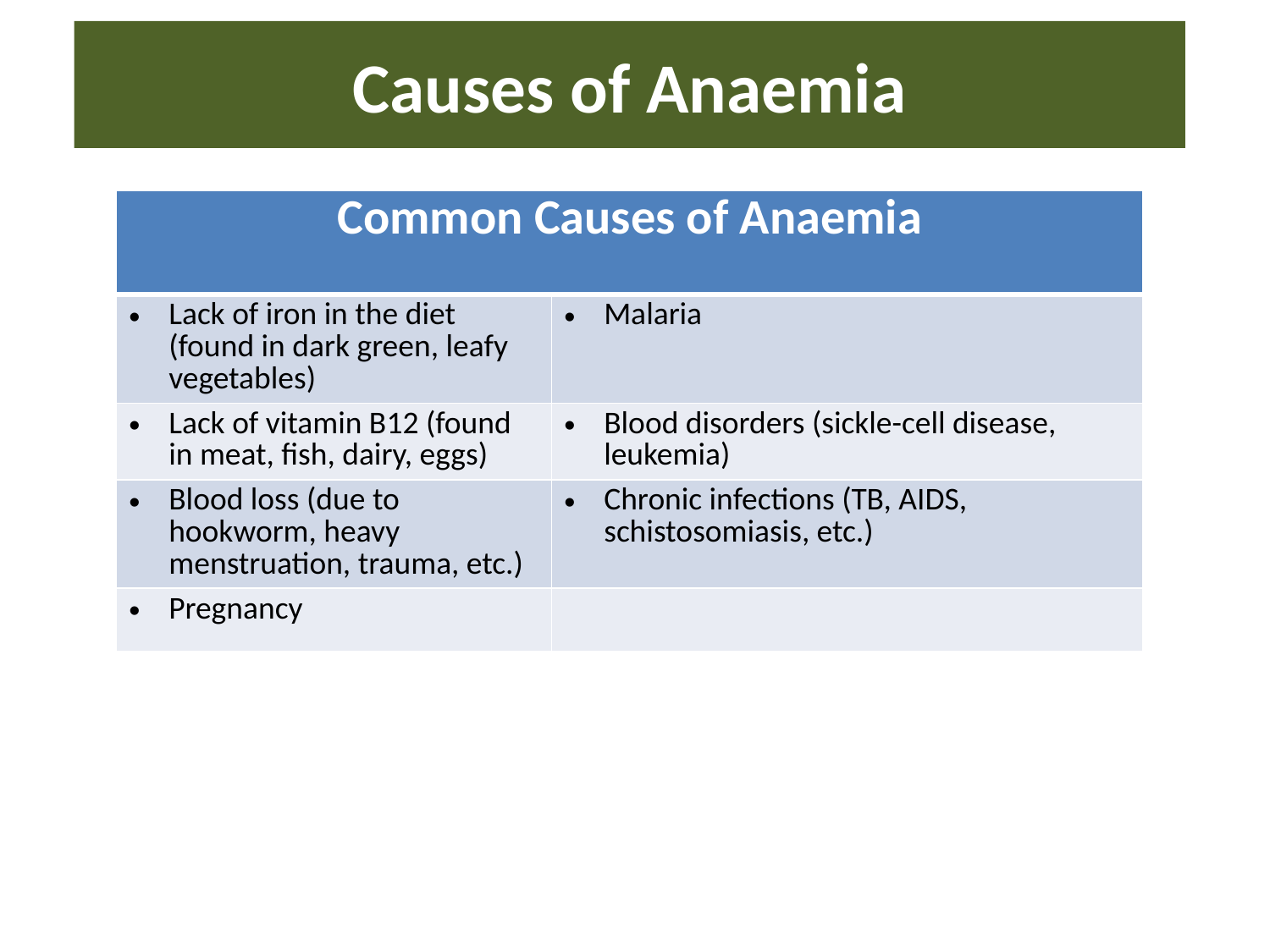

Causes of Anaemia
| Common Causes of Anaemia |  |
| --- | --- |
| Lack of iron in the diet (found in dark green, leafy vegetables) | Malaria |
| Lack of vitamin B12 (found in meat, fish, dairy, eggs) | Blood disorders (sickle-cell disease, leukemia) |
| Blood loss (due to hookworm, heavy menstruation, trauma, etc.) | Chronic infections (TB, AIDS, schistosomiasis, etc.) |
| Pregnancy |  |